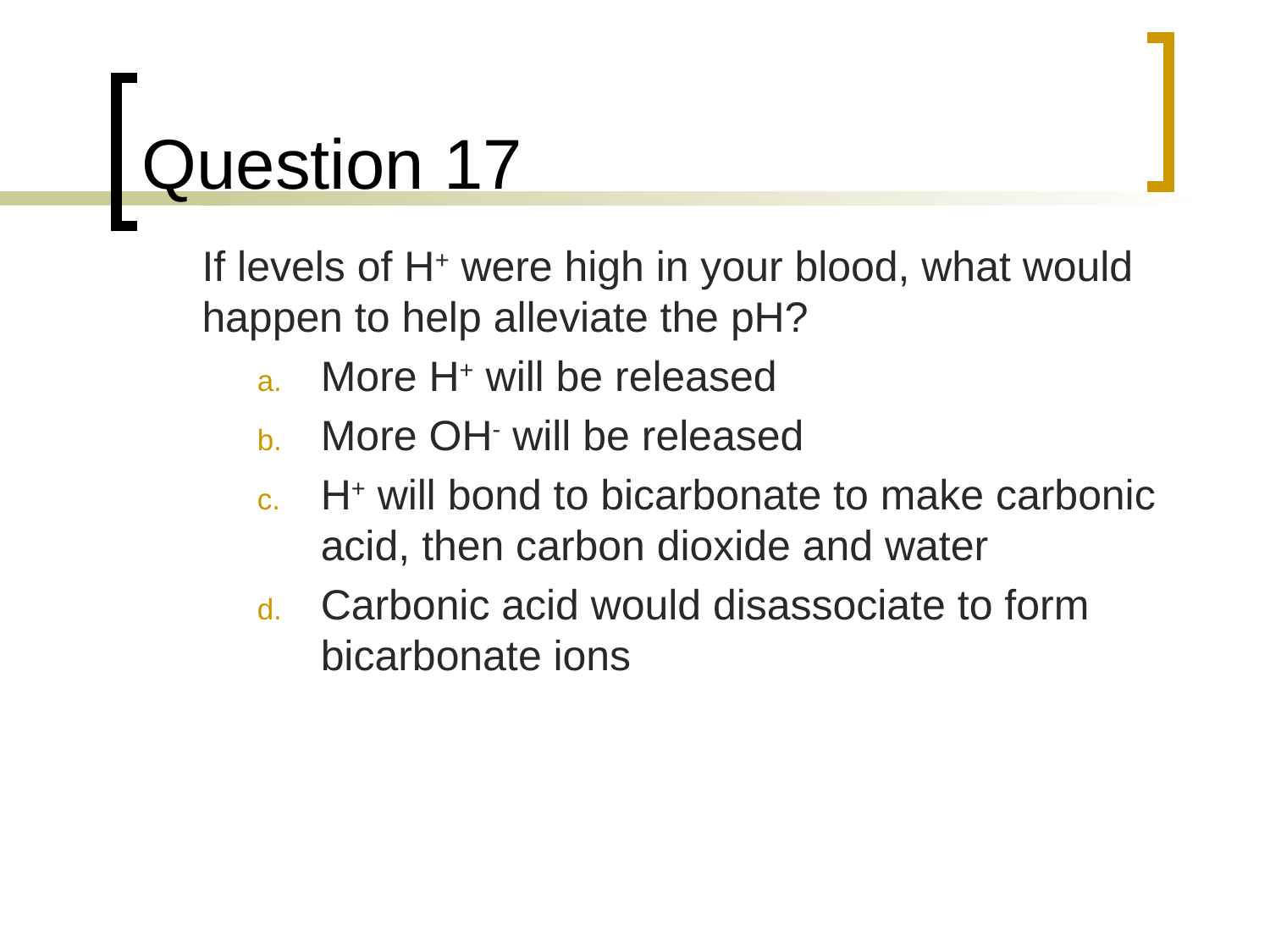

# Question 17
	If levels of H+ were high in your blood, what would happen to help alleviate the pH?
More H+ will be released
More OH- will be released
H+ will bond to bicarbonate to make carbonic acid, then carbon dioxide and water
Carbonic acid would disassociate to form bicarbonate ions